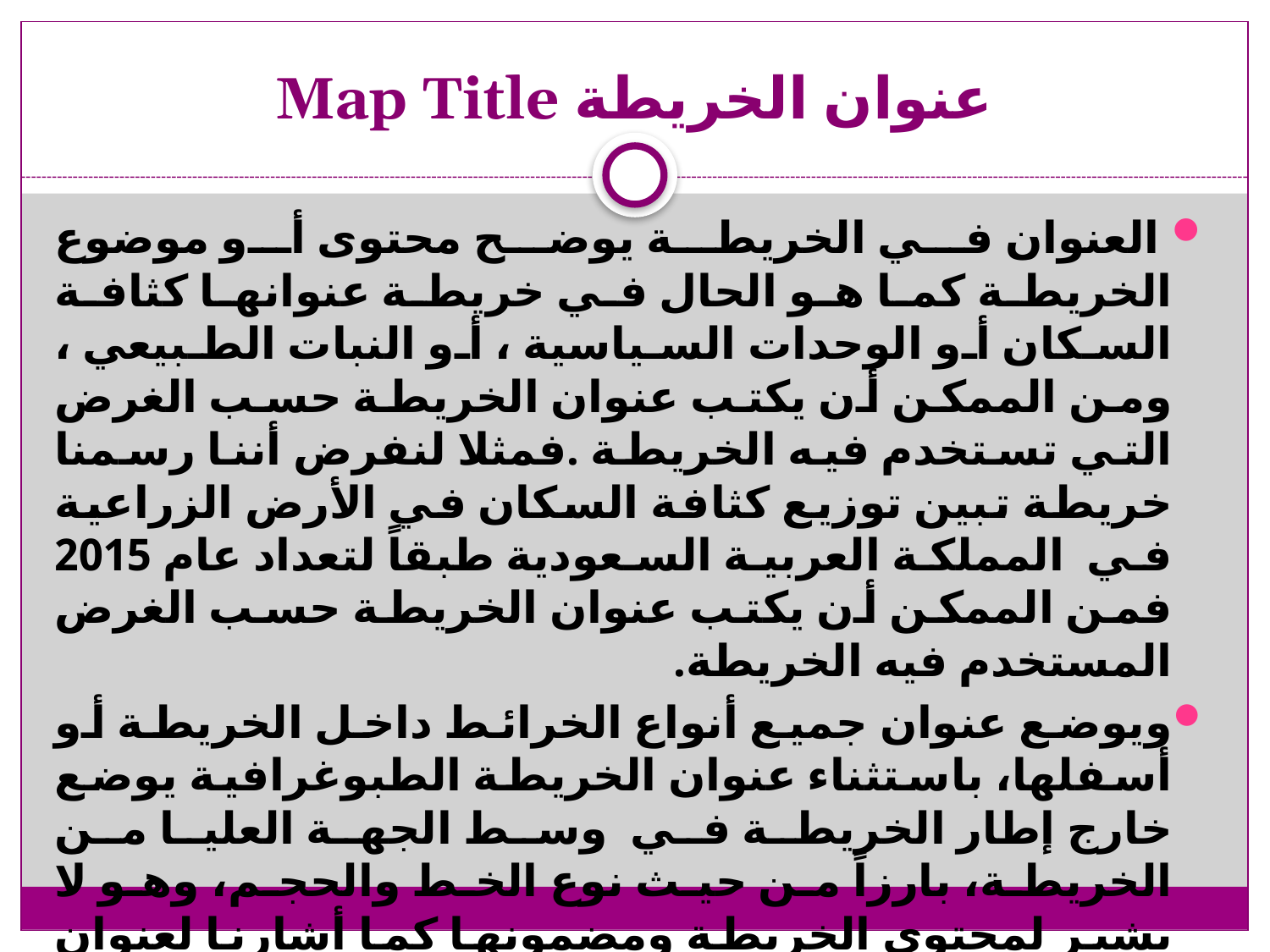

# عنوان الخريطة Map Title
 العنوان في الخريطة يوضح محتوى أو موضوع الخريطة كما هو الحال في خريطة عنوانها كثافة السكان أو الوحدات السياسية ، أو النبات الطبيعي ، ومن الممكن أن يكتب عنوان الخريطة حسب الغرض التي تستخدم فيه الخريطة .فمثلا لنفرض أننا رسمنا خريطة تبين توزيع كثافة السكان في الأرض الزراعية في  المملكة العربية السعودية طبقاً لتعداد عام 2015 فمن الممكن أن يكتب عنوان الخريطة حسب الغرض المستخدم فيه الخريطة.
ويوضع عنوان جميع أنواع الخرائط داخل الخريطة أو أسفلها، باستثناء عنوان الخريطة الطبوغرافية يوضع خارج إطار الخريطة في  وسط الجهة العليا من الخريطة، بارزاً من حيث نوع الخط والحجم، وهو لا يشير لمحتوي الخريطة ومضمونها كما أشارنا لعنوان الخريطة، ولكن تعنون الخريطة الطبوغرافية تبعاً لأهم ظاهرة على الخريطة، وغالباً تعنون باسم المنطقة الأكثر شهرة (منطقة- محافظة- مدينة- قرية) التي تغطيها الخريطة.